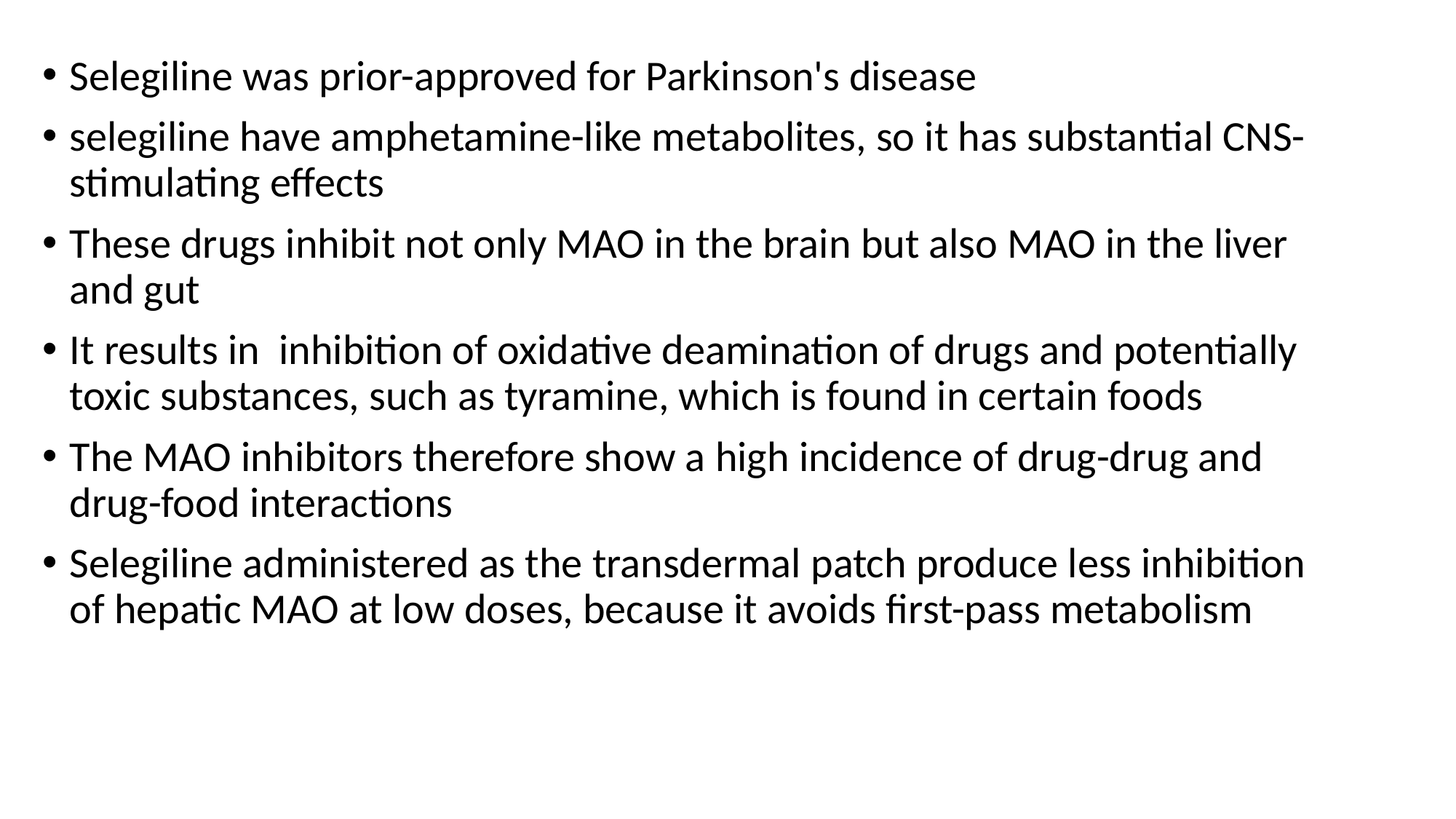

Selegiline was prior-approved for Parkinson's disease
selegiline have amphetamine-like metabolites, so it has substantial CNS-stimulating effects
These drugs inhibit not only MAO in the brain but also MAO in the liver and gut
It results in  inhibition of oxidative deamination of drugs and potentially toxic substances, such as tyramine, which is found in certain foods
The MAO inhibitors therefore show a high incidence of drug-drug and drug-food interactions
Selegiline administered as the transdermal patch produce less inhibition of hepatic MAO at low doses, because it avoids first-pass metabolism